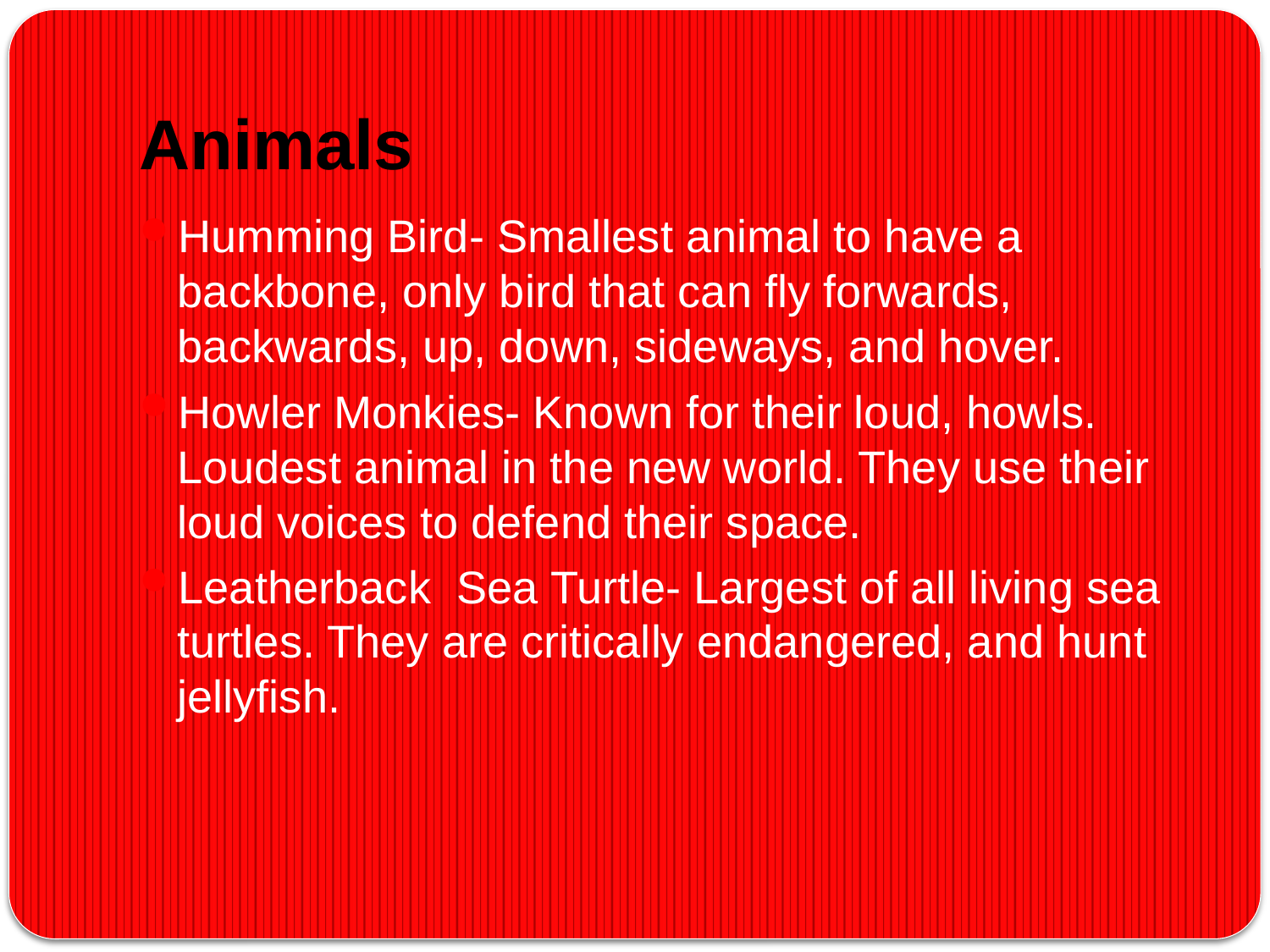

# Animals
Humming Bird- Smallest animal to have a backbone, only bird that can fly forwards, backwards, up, down, sideways, and hover.
Howler Monkies- Known for their loud, howls. Loudest animal in the new world. They use their loud voices to defend their space.
Leatherback  Sea Turtle- Largest of all living sea turtles. They are critically endangered, and hunt jellyfish.